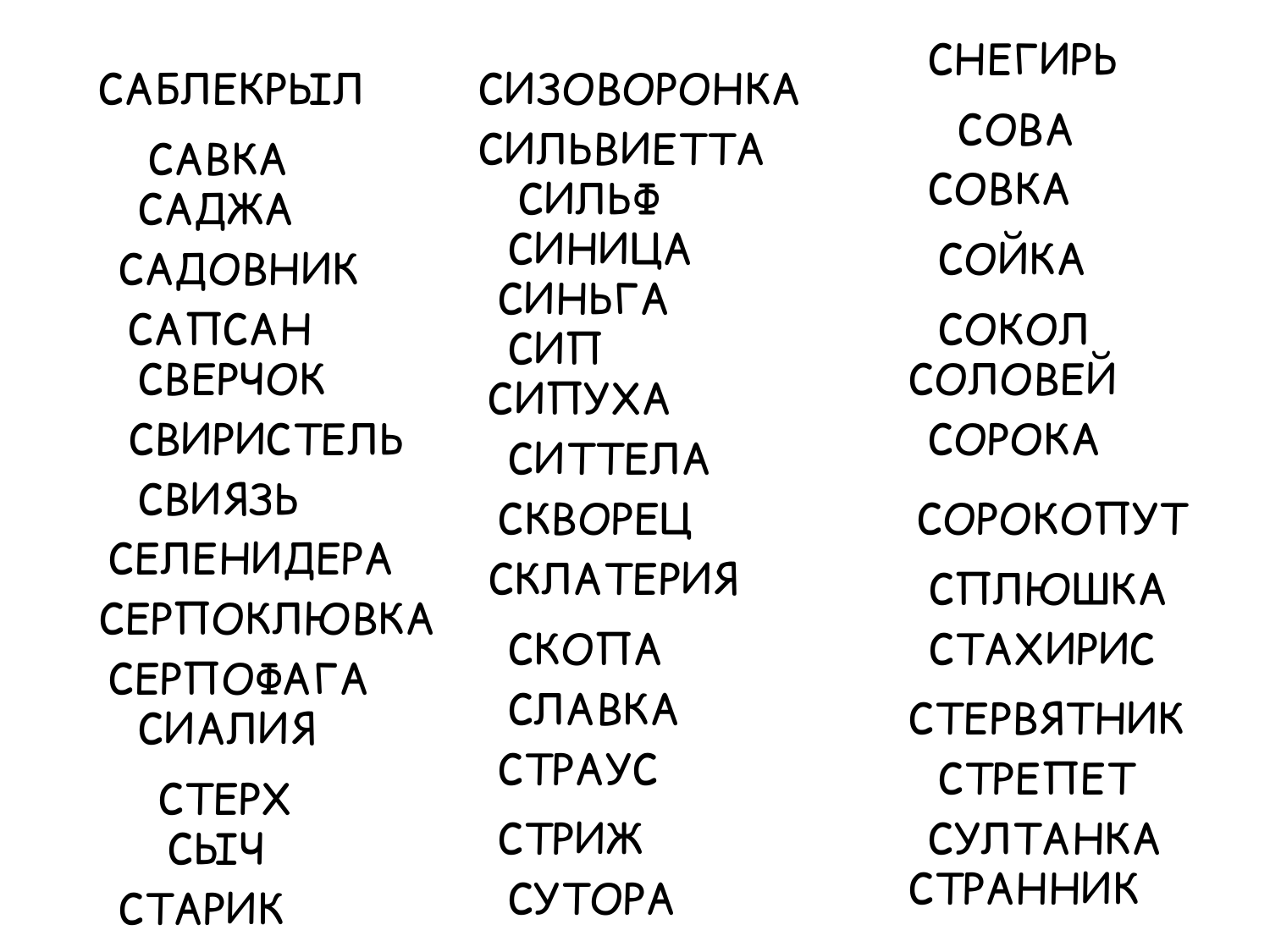

СНЕГИРЬ
САБЛЕКРЫЛ
СИЗОВОРОНКА
СОВА
СИЛЬВИЕТТА
САВКА
СОВКА
СИЛЬФ
САДЖА
СИНИЦА
СОЙКА
САДОВНИК
СИНЬГА
САПСАН
СОКОЛ
СИП
СВЕРЧОК
СОЛОВЕЙ
СИПУХА
СВИРИСТЕЛЬ
СОРОКА
СИТТЕЛА
СВИЯЗЬ
СКВОРЕЦ
СОРОКОПУТ
СЕЛЕНИДЕРА
СКЛАТЕРИЯ
СПЛЮШКА
СЕРПОКЛЮВКА
СКОПА
СТАХИРИС
СЕРПОФАГА
СЛАВКА
СТЕРВЯТНИК
СИАЛИЯ
СТРАУС
СТРЕПЕТ
СТЕРХ
СТРИЖ
СУЛТАНКА
СЫЧ
СТРАННИК
СУТОРА
СТАРИК